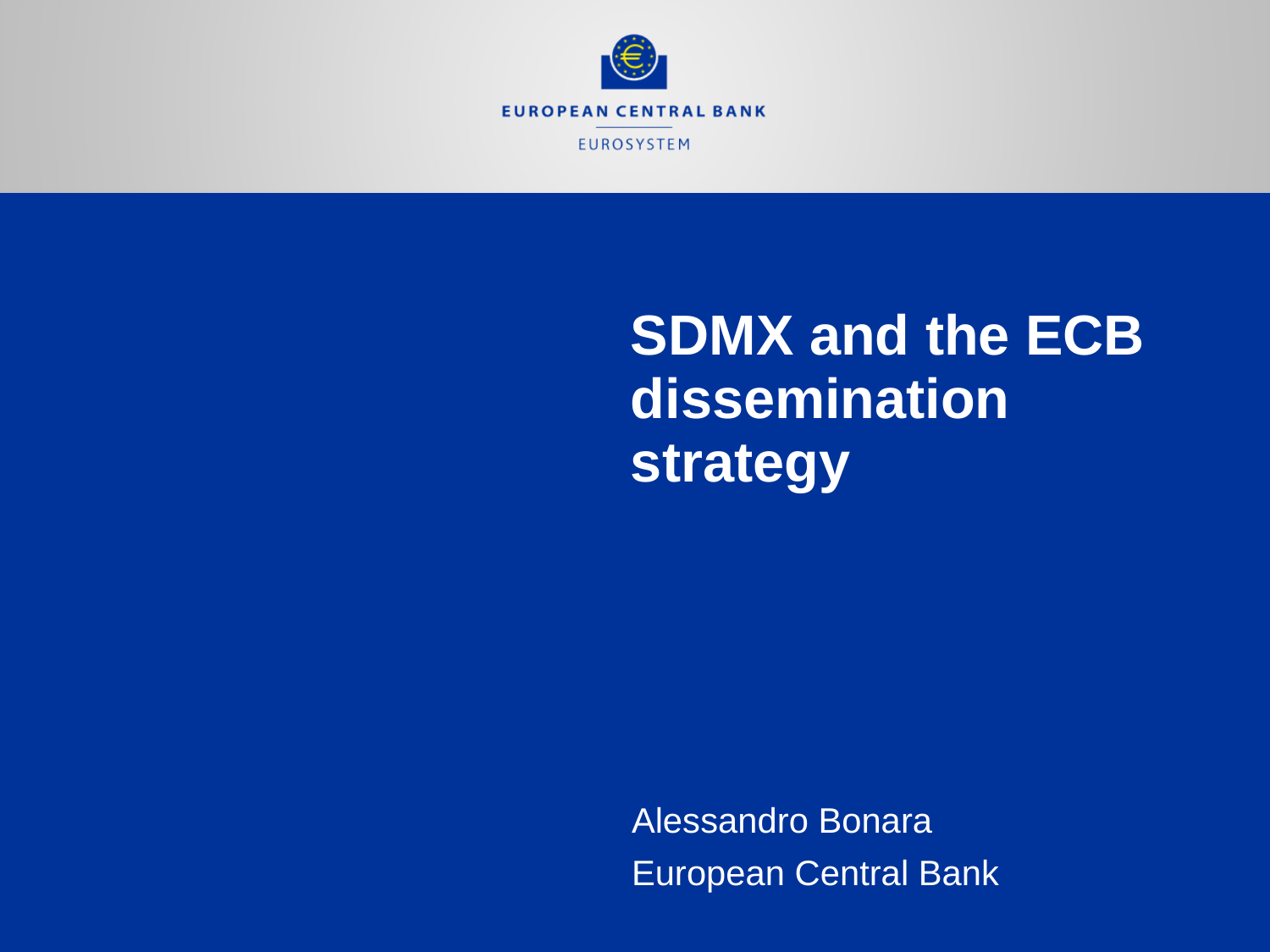

# SDMX and the ECB dissemination strategy
Alessandro Bonara
European Central Bank